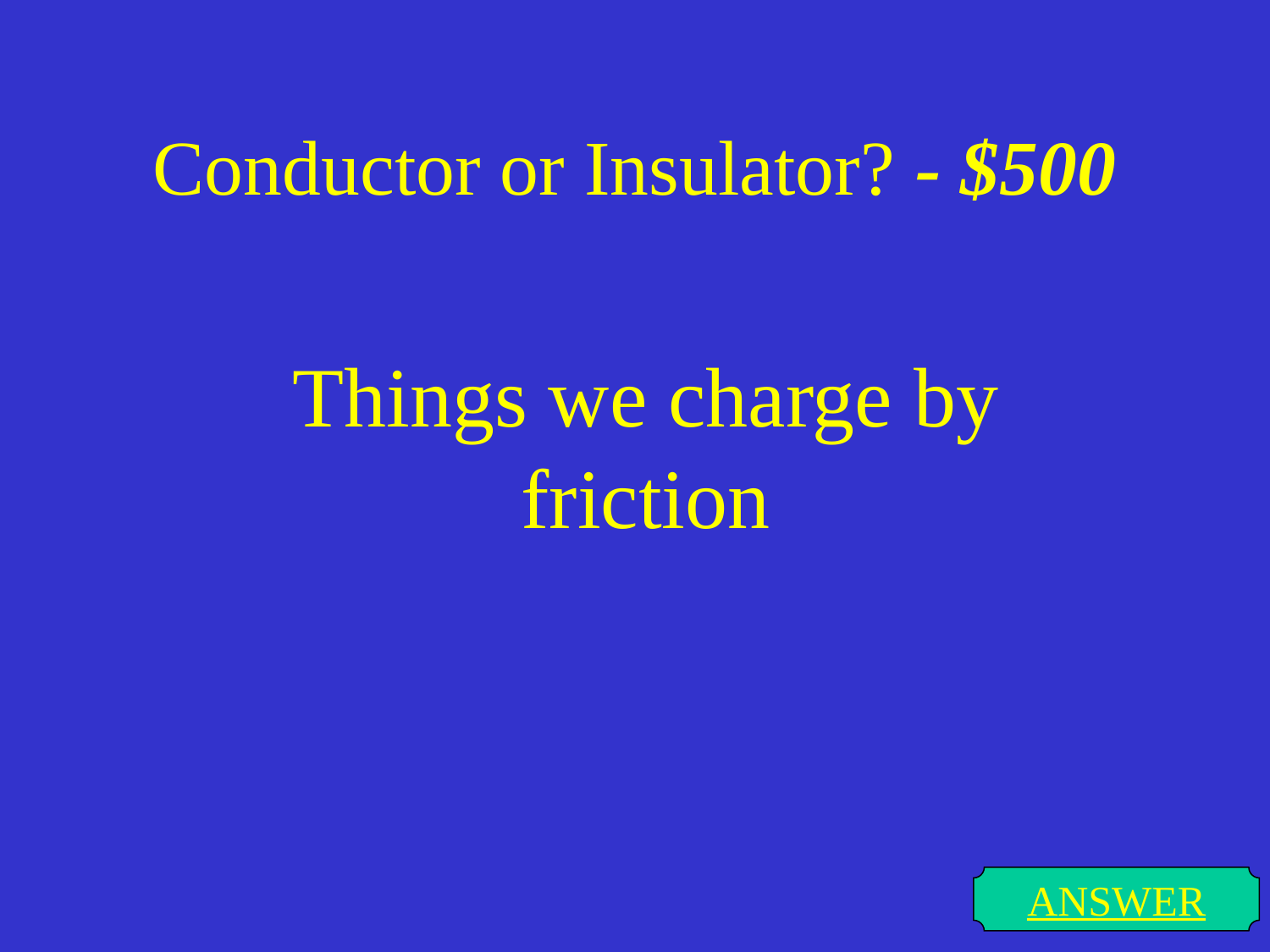

# Conductor or Insulator? - $500
Things we charge by friction

ANSWER